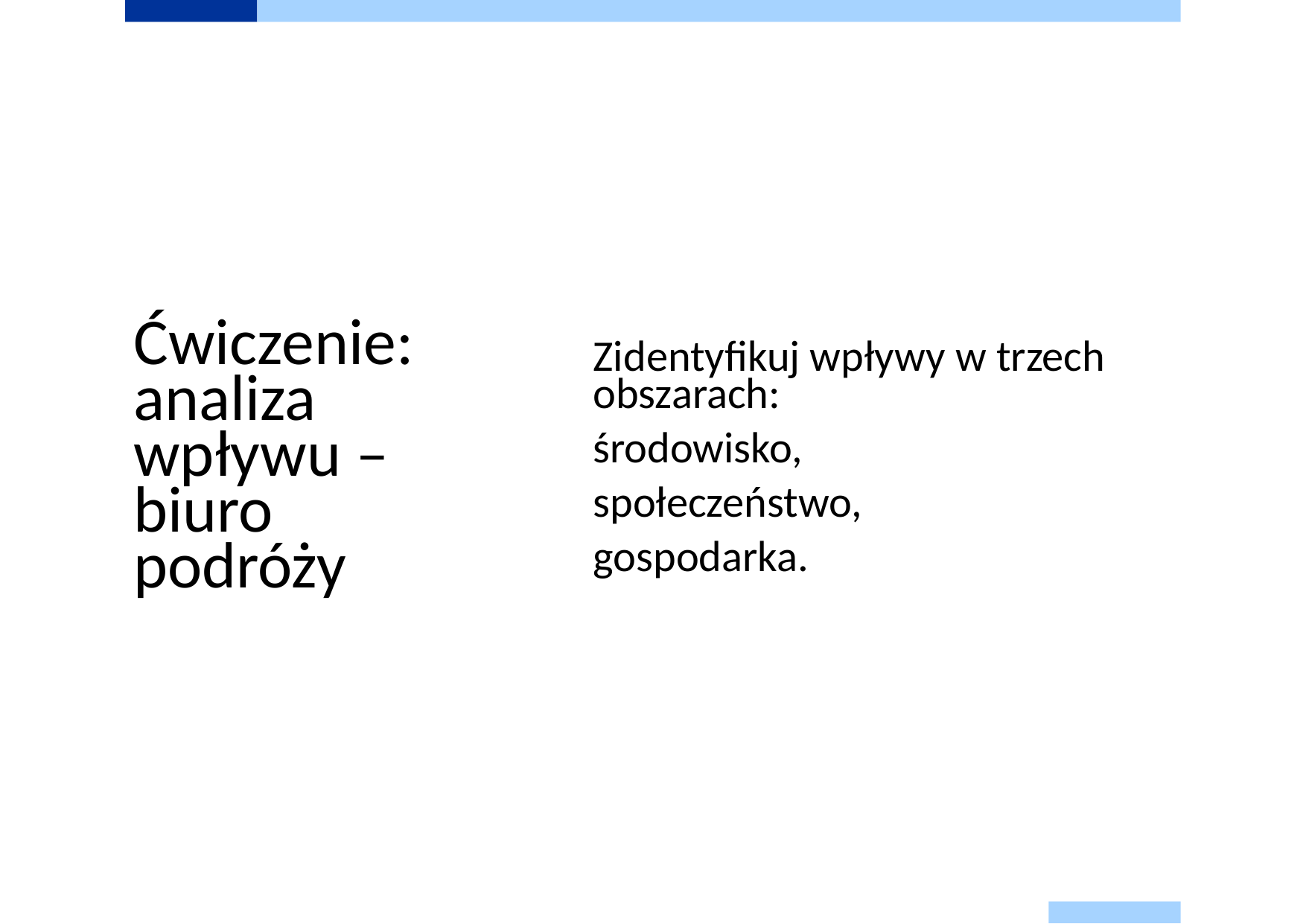

# Ćwiczenie: analiza wpływu – biuro podróży
Zidentyfikuj wpływy w trzech obszarach:
środowisko,
społeczeństwo,
gospodarka.